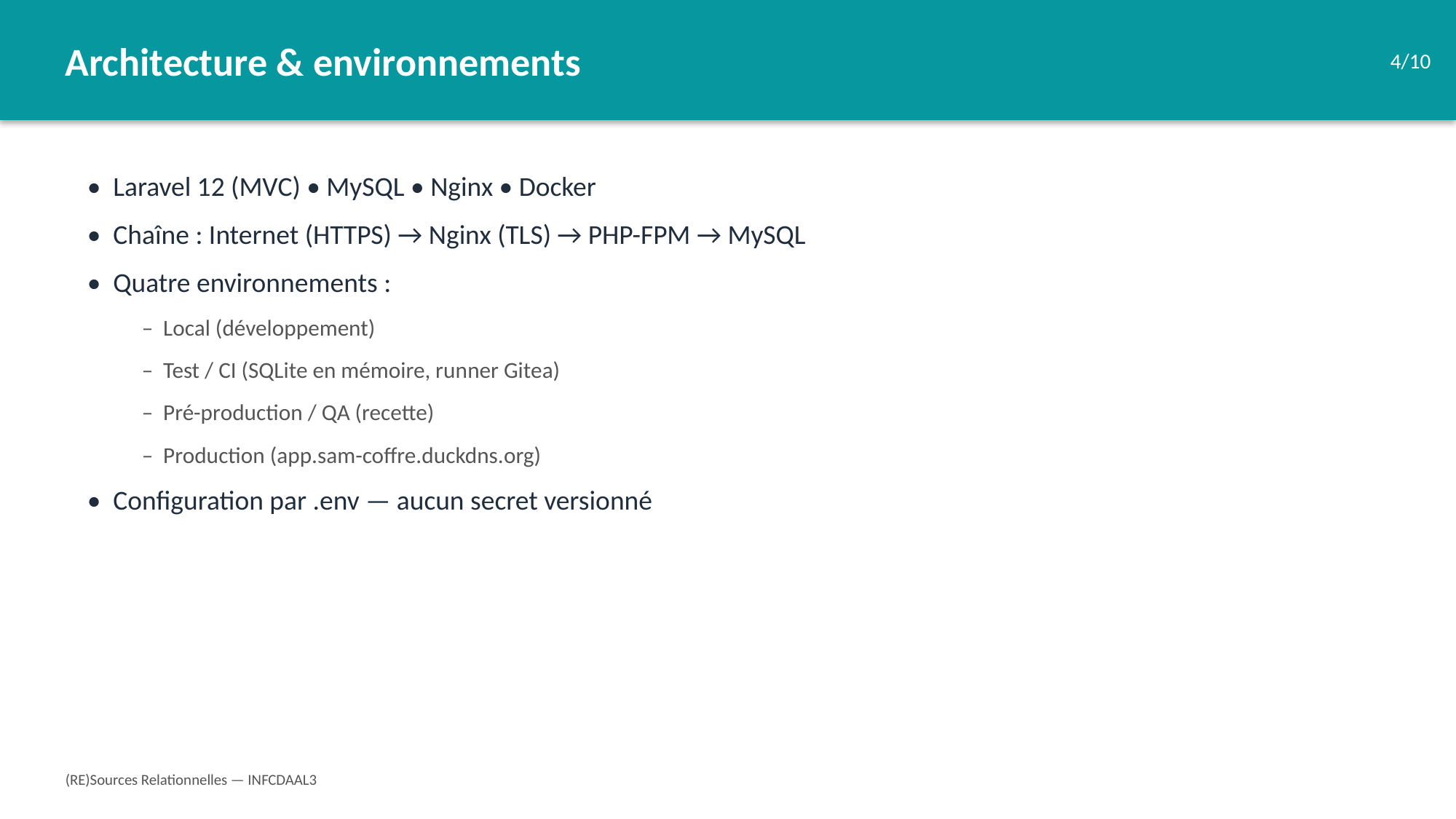

Architecture & environnements
4/10
•  Laravel 12 (MVC) • MySQL • Nginx • Docker
•  Chaîne : Internet (HTTPS) → Nginx (TLS) → PHP-FPM → MySQL
•  Quatre environnements :
–  Local (développement)
–  Test / CI (SQLite en mémoire, runner Gitea)
–  Pré-production / QA (recette)
–  Production (app.sam-coffre.duckdns.org)
•  Configuration par .env — aucun secret versionné
(RE)Sources Relationnelles — INFCDAAL3